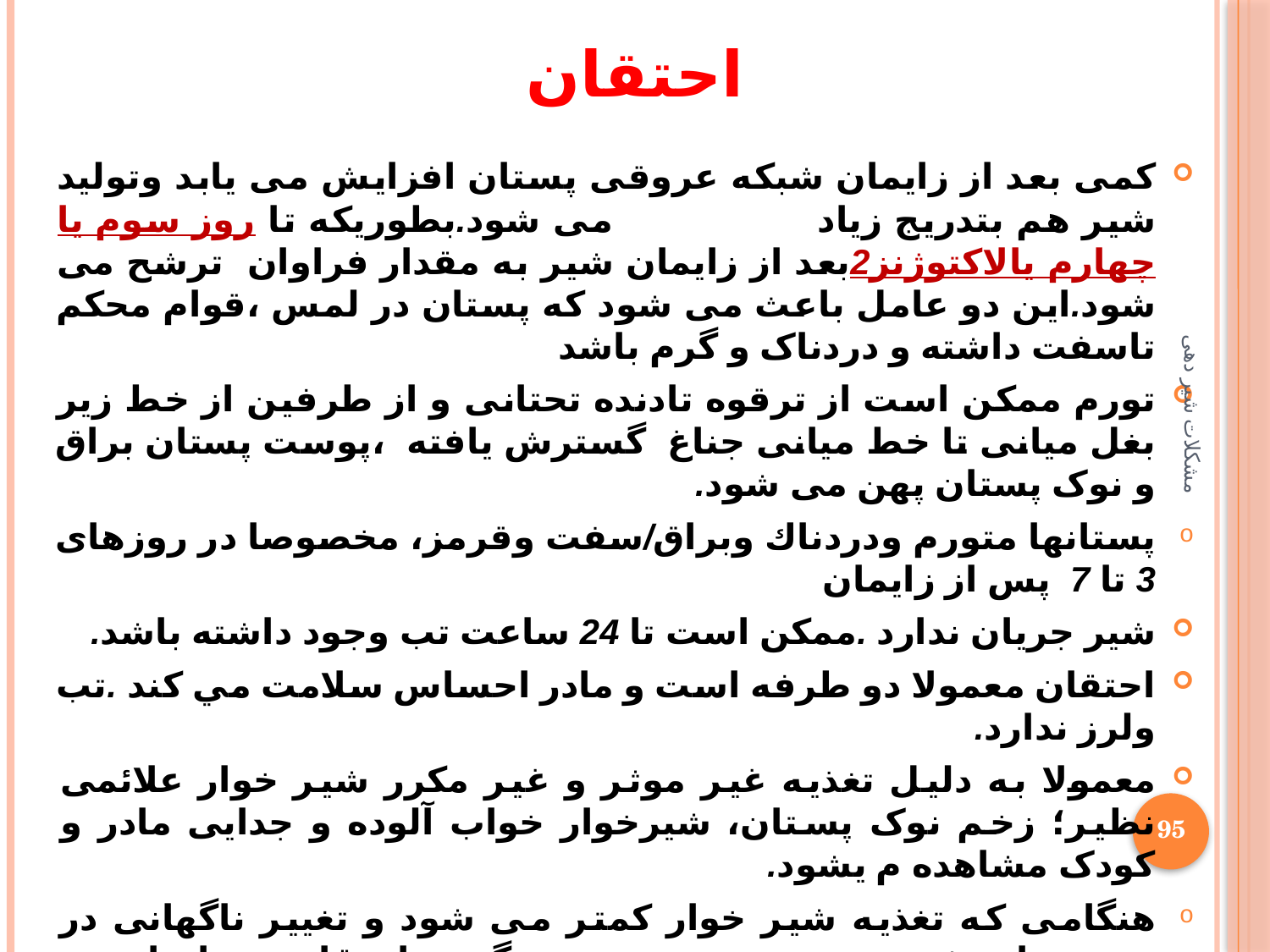

# احتقان
کمی بعد از زایمان شبکه عروقی پستان افزایش می یابد وتولید شیر هم بتدریج زیاد                 می شود.بطوریکه تا روز سوم یا چهارم یالاکتوژنز2بعد از زایمان شیر به مقدار فراوان  ترشح می شود.این دو عامل باعث می شود که پستان در لمس ،قوام محکم تاسفت داشته و دردناک و گرم باشد
تورم ممکن است از ترقوه تادنده تحتانی و از طرفین از خط زیر بغل میانی تا خط میانی جناغ  گسترش یافته  ،پوست پستان براق و نوک پستان پهن می شود.
پستانها متورم ودردناك وبراق/سفت وقرمز، مخصوصا در روزهای 3 تا 7  پس از زایمان
شير جريان ندارد .ممكن است تا 24 ساعت تب وجود داشته باشد.
احتقان معمولا دو طرفه است و مادر احساس سلامت مي كند .تب ولرز ندارد.
معمولا به دلیل تغذیه غیر موثر و غیر مکرر شیر خوار علائمی نظیر؛ زخم نوک پستان، شیرخوار خواب آلوده و جدایی مادر و کودک مشاهده م یشود.
هنگامی که تغذیه شیر خوار کمتر می شود و تغییر ناگهانی در وعده های شیردهی صورت       می گیرد، احتقان پستانها روی ميدهد.
اگر به نوزاد مرتب شیر ندهد، ممکن است منجر به صاف وزخم شدن نوک پستان،سوء تغذیه، آتروفی سلولهای شیرسازوحتی آبسه پستان گردد.
پیشگیری نقش بسزایی دارد و تغذیه مکرر نوزاد و تخلیه مکرر به کمک پمپاژ پستانهای مادر (8 تا 12 بار روزانه) بهترین شیوه تسکین است.

مشکلات شیر دهی
95